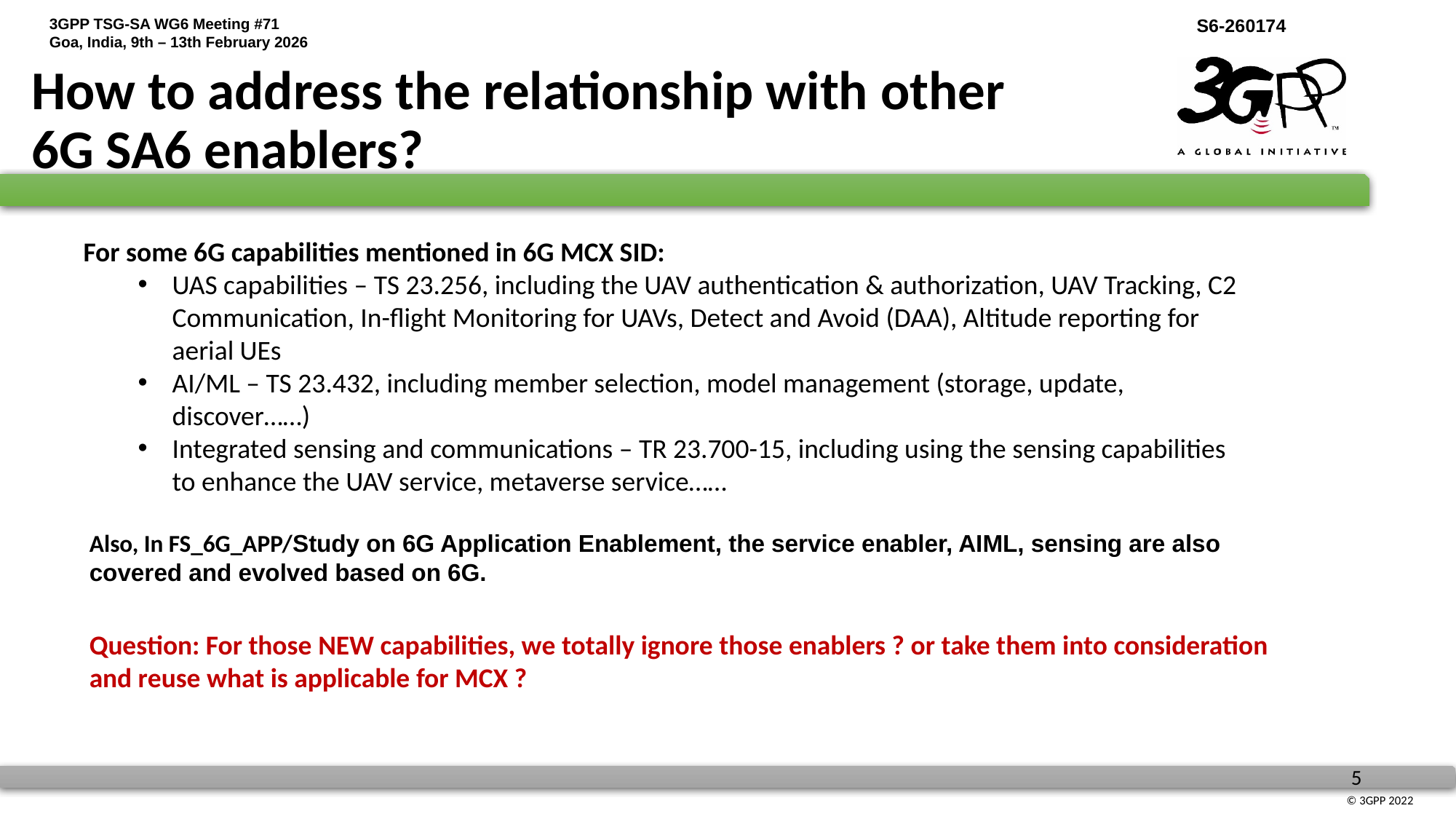

# How to address the relationship with other 6G SA6 enablers?

For some 6G capabilities mentioned in 6G MCX SID:
UAS capabilities – TS 23.256, including the UAV authentication & authorization, UAV Tracking, C2 Communication, In-flight Monitoring for UAVs, Detect and Avoid (DAA), Altitude reporting for aerial UEs
AI/ML – TS 23.432, including member selection, model management (storage, update, discover……)
Integrated sensing and communications – TR 23.700-15, including using the sensing capabilities to enhance the UAV service, metaverse service……

Also, In FS_6G_APP/Study on 6G Application Enablement, the service enabler, AIML, sensing are also covered and evolved based on 6G.
Question: For those NEW capabilities, we totally ignore those enablers ? or take them into consideration and reuse what is applicable for MCX ?